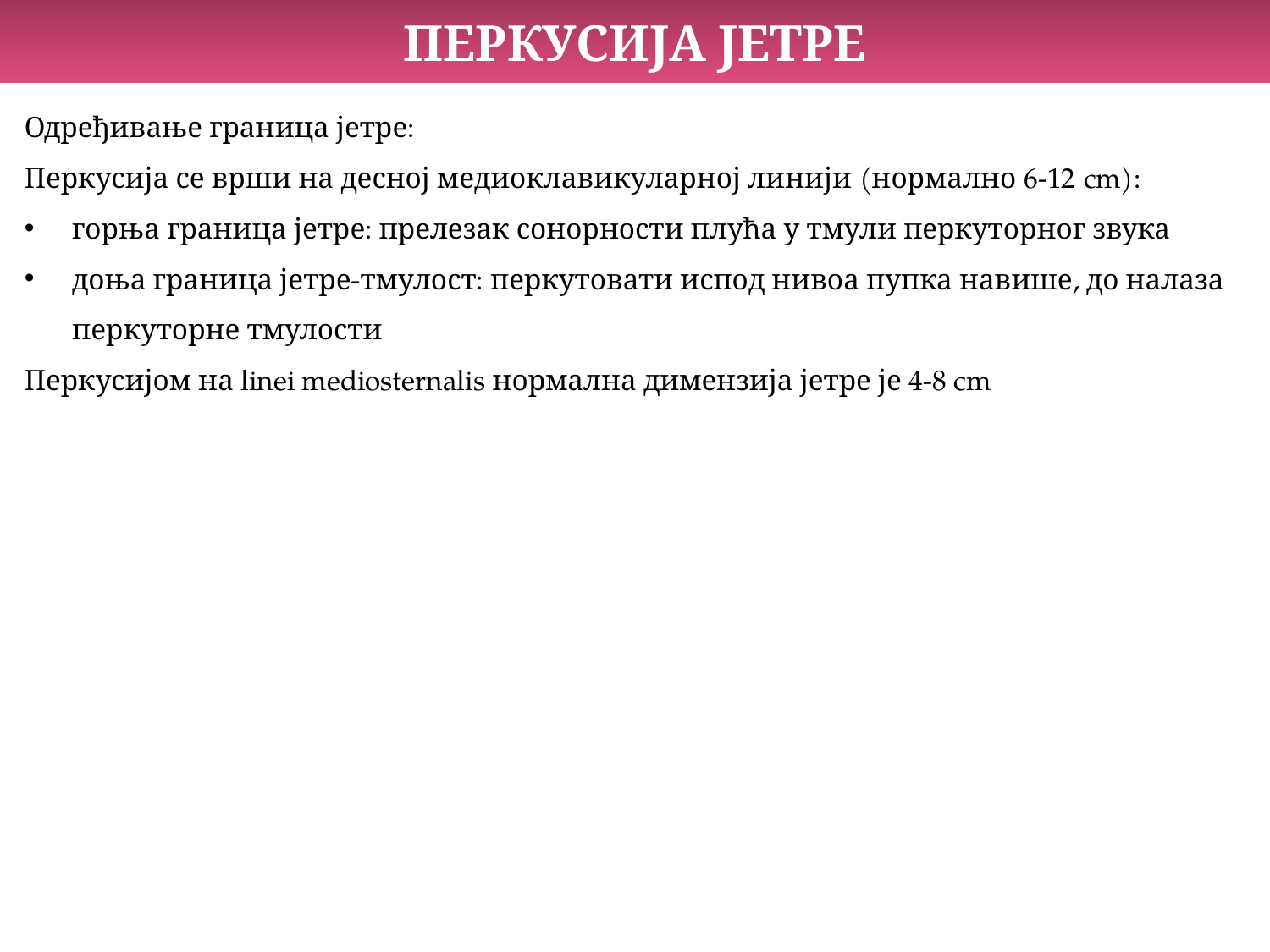

ПЕРКУСИЈА ЈЕТРЕ
Одређивање граница јетре:
Перкусија се врши на десној медиоклавикуларној линији (нормално 6-12 cm):
горња граница јетре: прелезак сонорности плућа у тмули перкуторног звука
доња граница јетре-тмулост: перкутовати испод нивоа пупка навише, до налаза перкуторне тмулости
Перкусијом на linei mediosternalis нормална димензија јетре је 4-8 cm